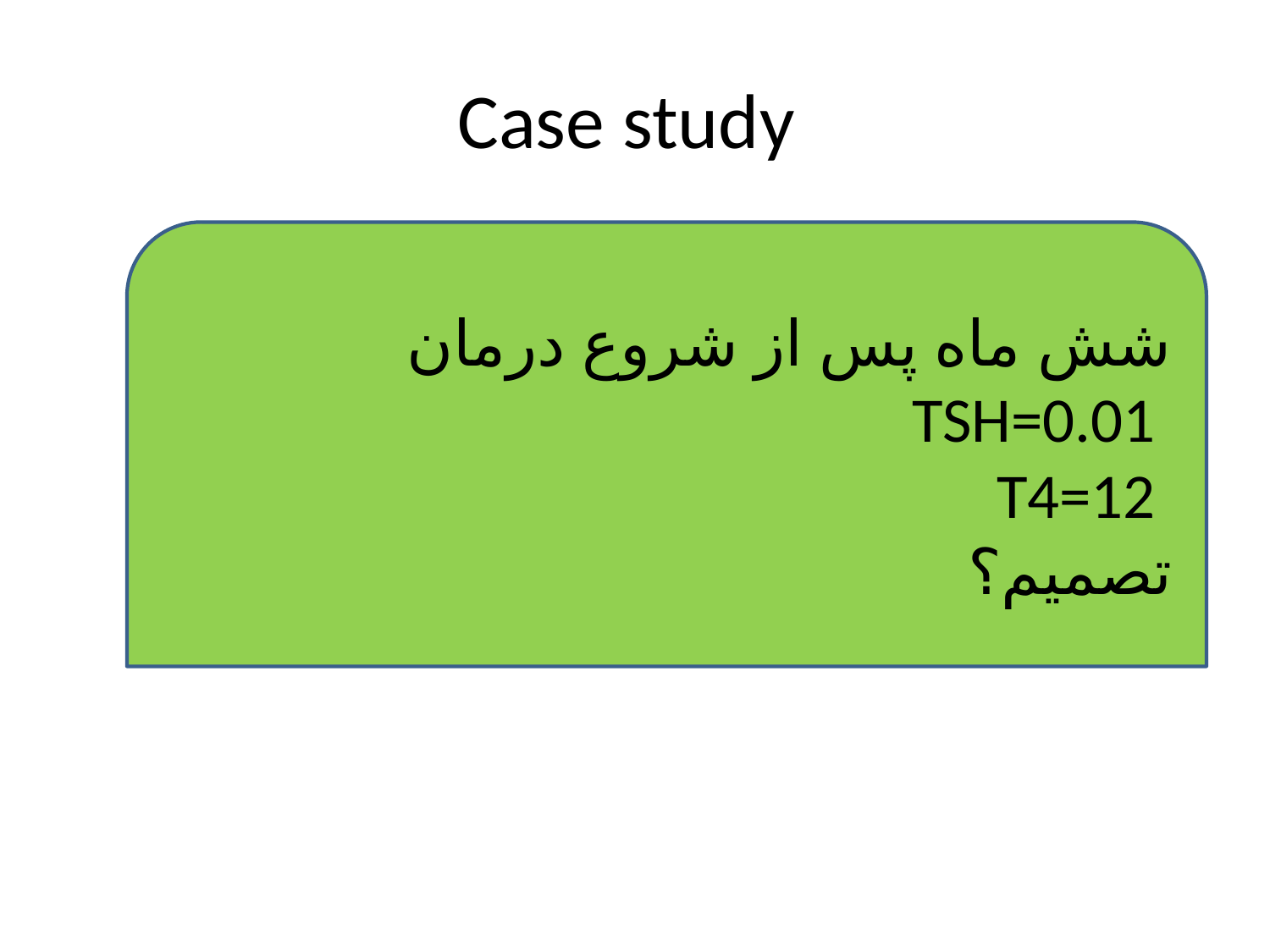

# Case study

شش ماه پس از شروع درمان
 TSH=0.01
 T4=12
تصمیم؟